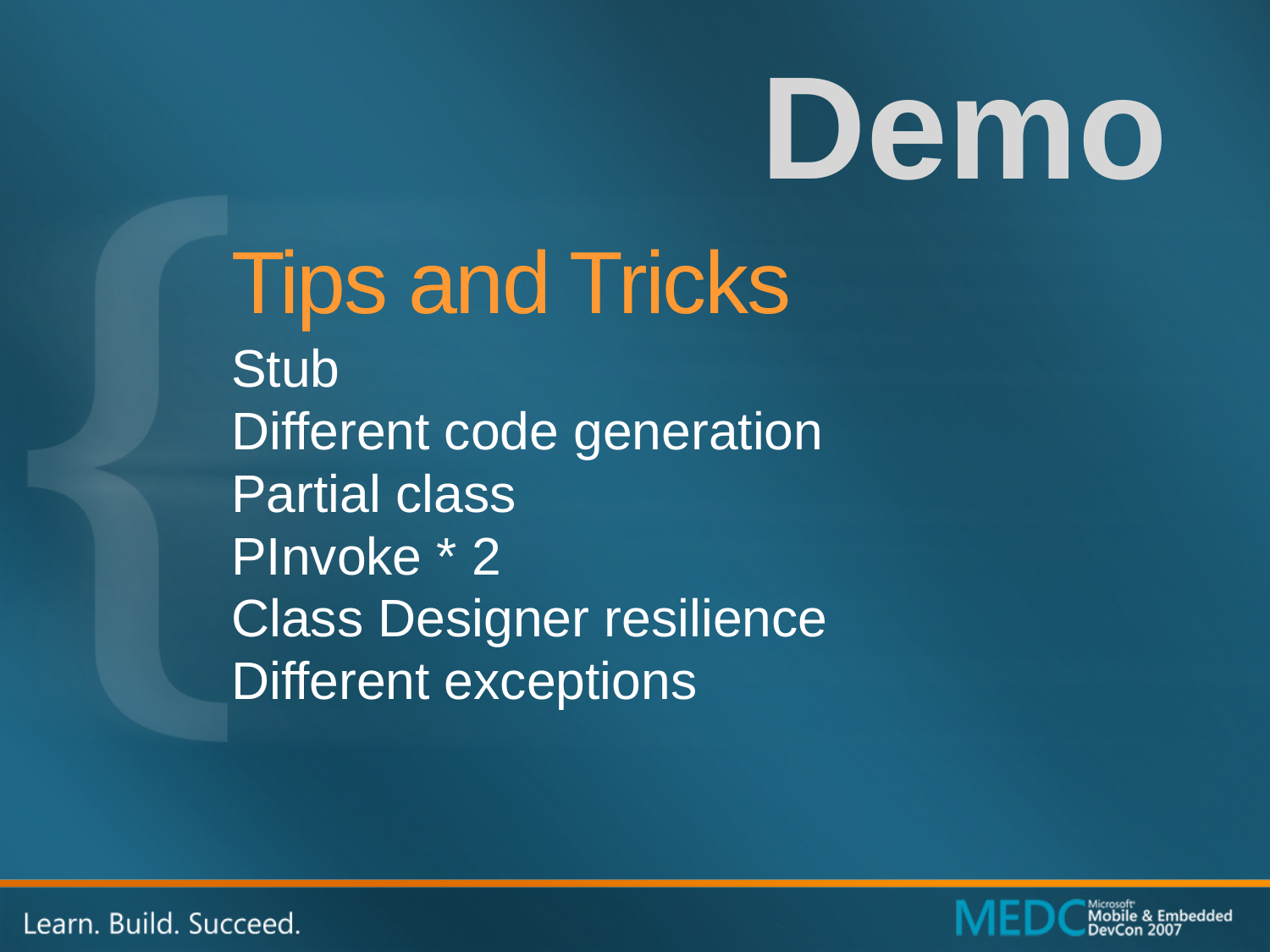

Demo
# Tips and Tricks
Stub
Different code generation
Partial class
PInvoke * 2
Class Designer resilience
Different exceptions